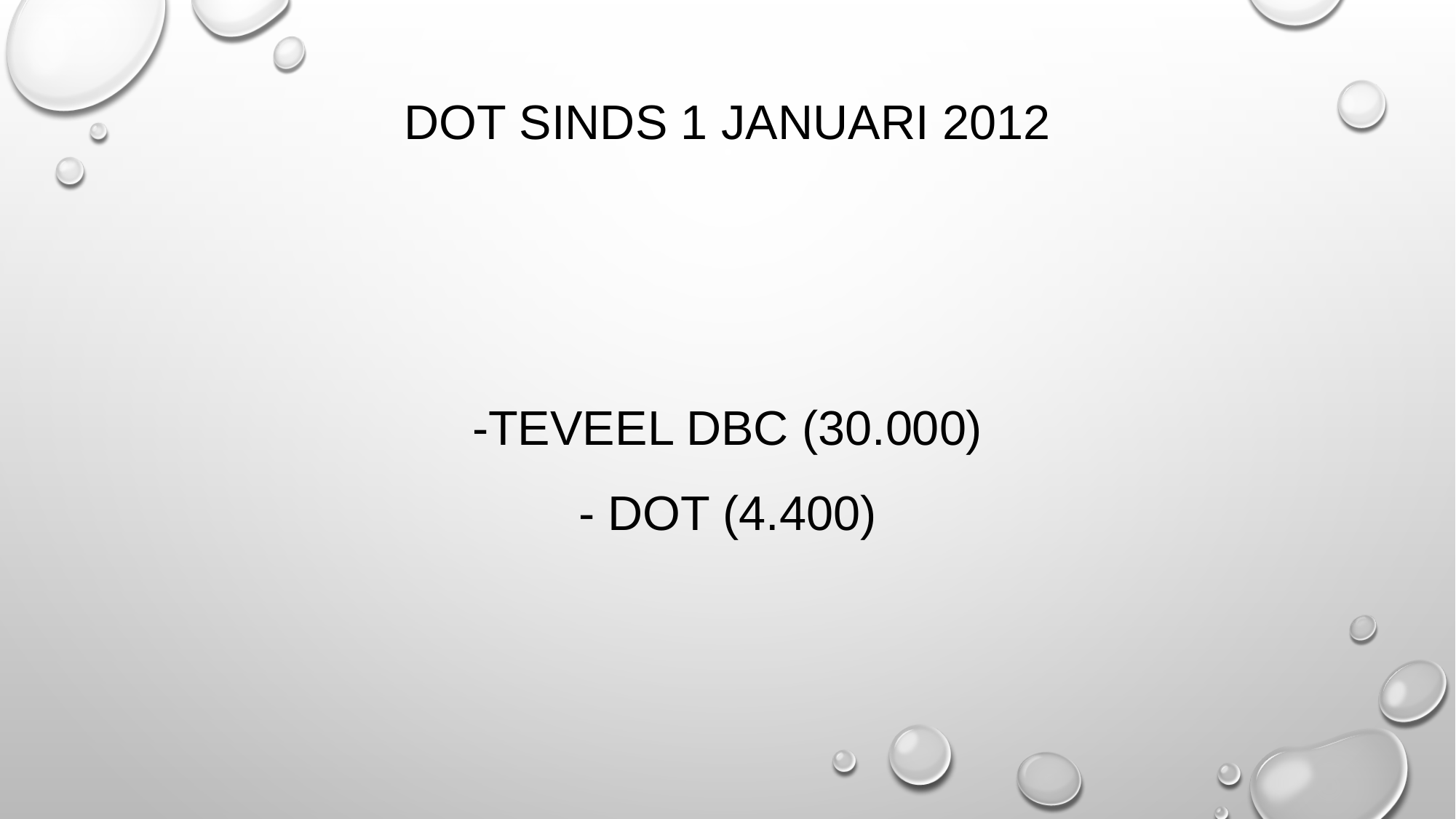

# DOT sinds 1 januari 2012
-teveel DBC (30.000)
- DOT (4.400)